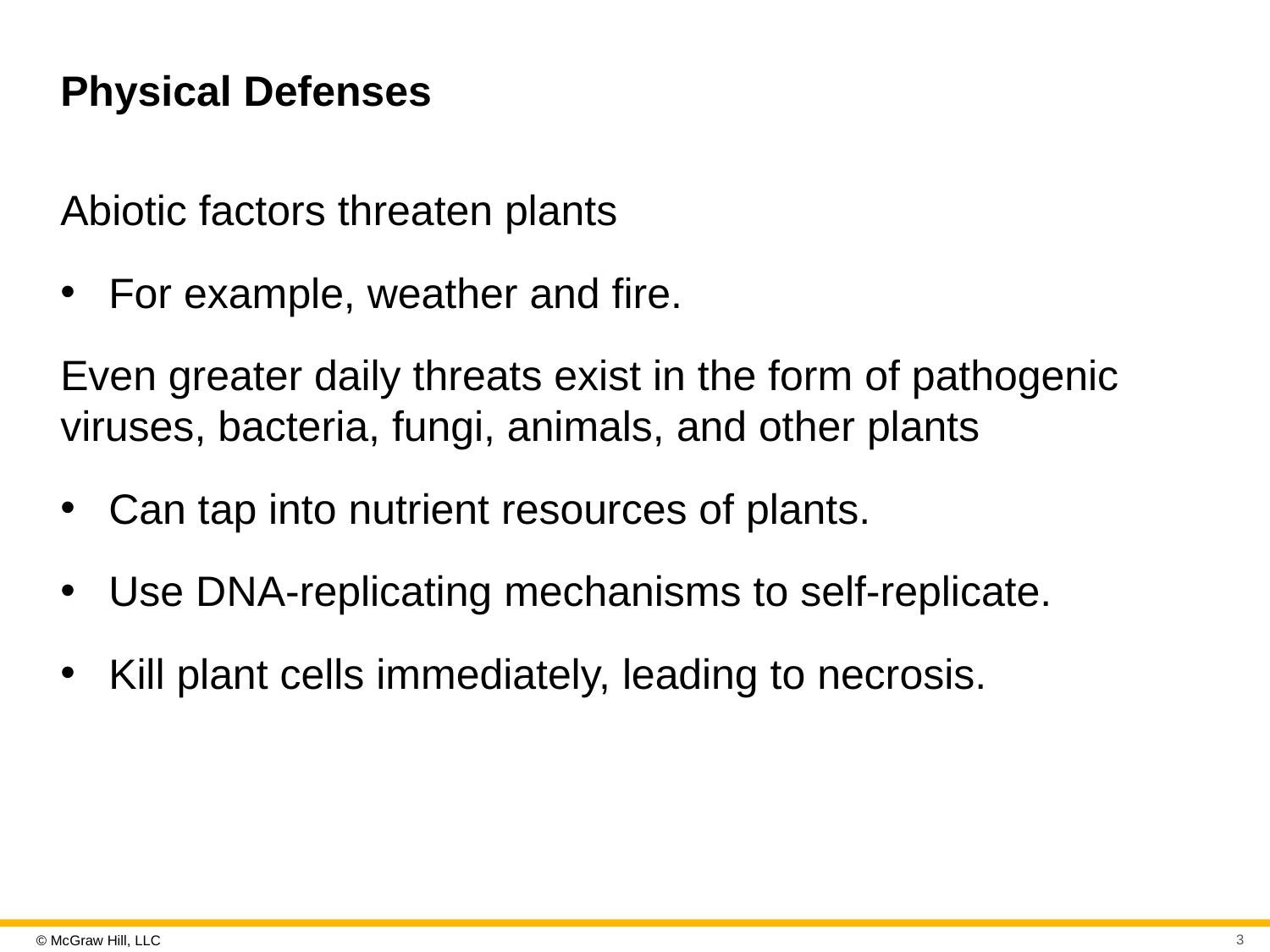

# Physical Defenses
Abiotic factors threaten plants
For example, weather and fire.
Even greater daily threats exist in the form of pathogenic viruses, bacteria, fungi, animals, and other plants
Can tap into nutrient resources of plants.
Use D N A-replicating mechanisms to self-replicate.
Kill plant cells immediately, leading to necrosis.
3